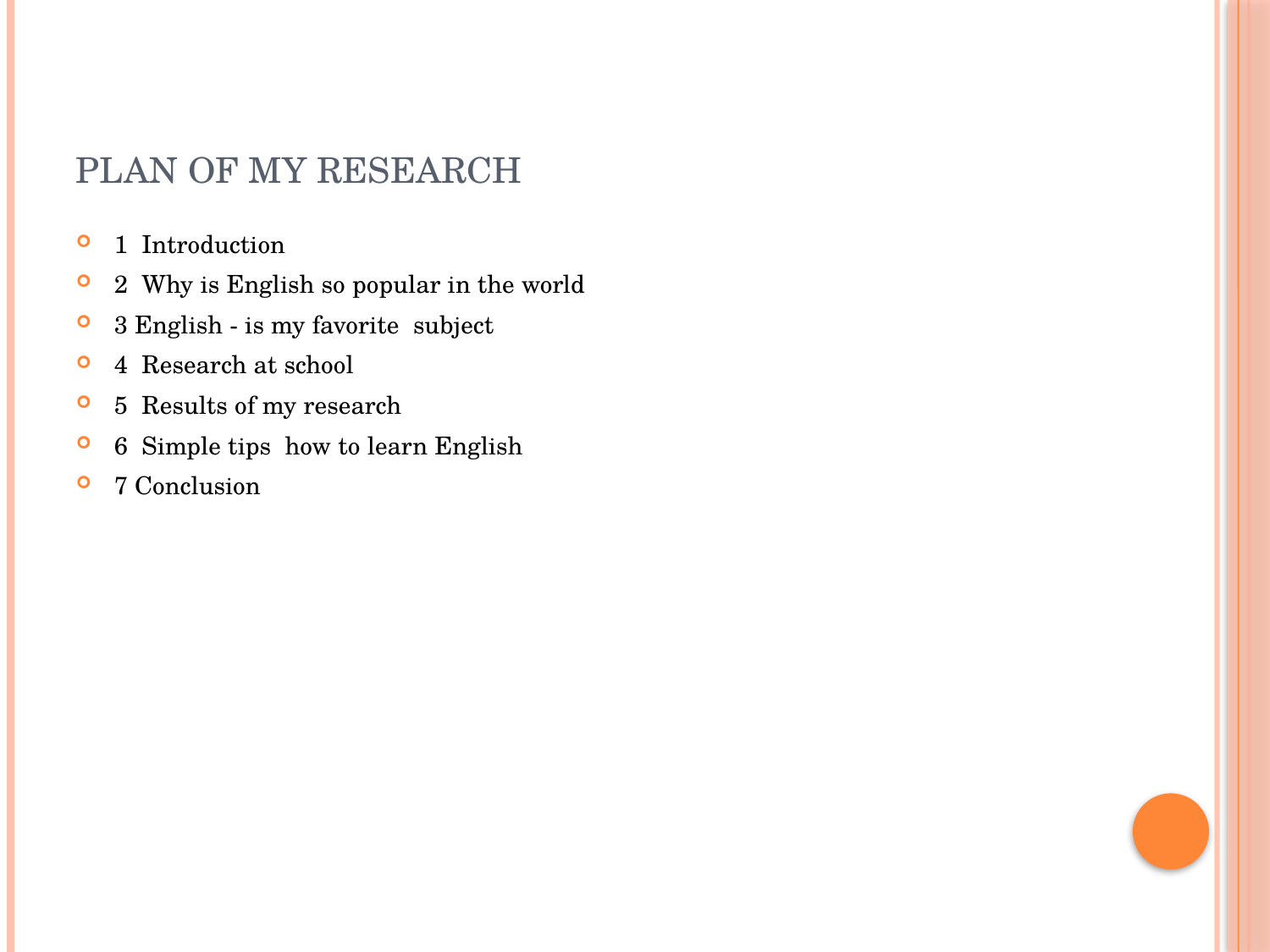

# Plan of my research
1  Introduction
2  Why is English so popular in the world
3 English - is my favorite  subject
4  Research at school
5  Results of my research
6  Simple tips  how to learn English
7 Conclusion